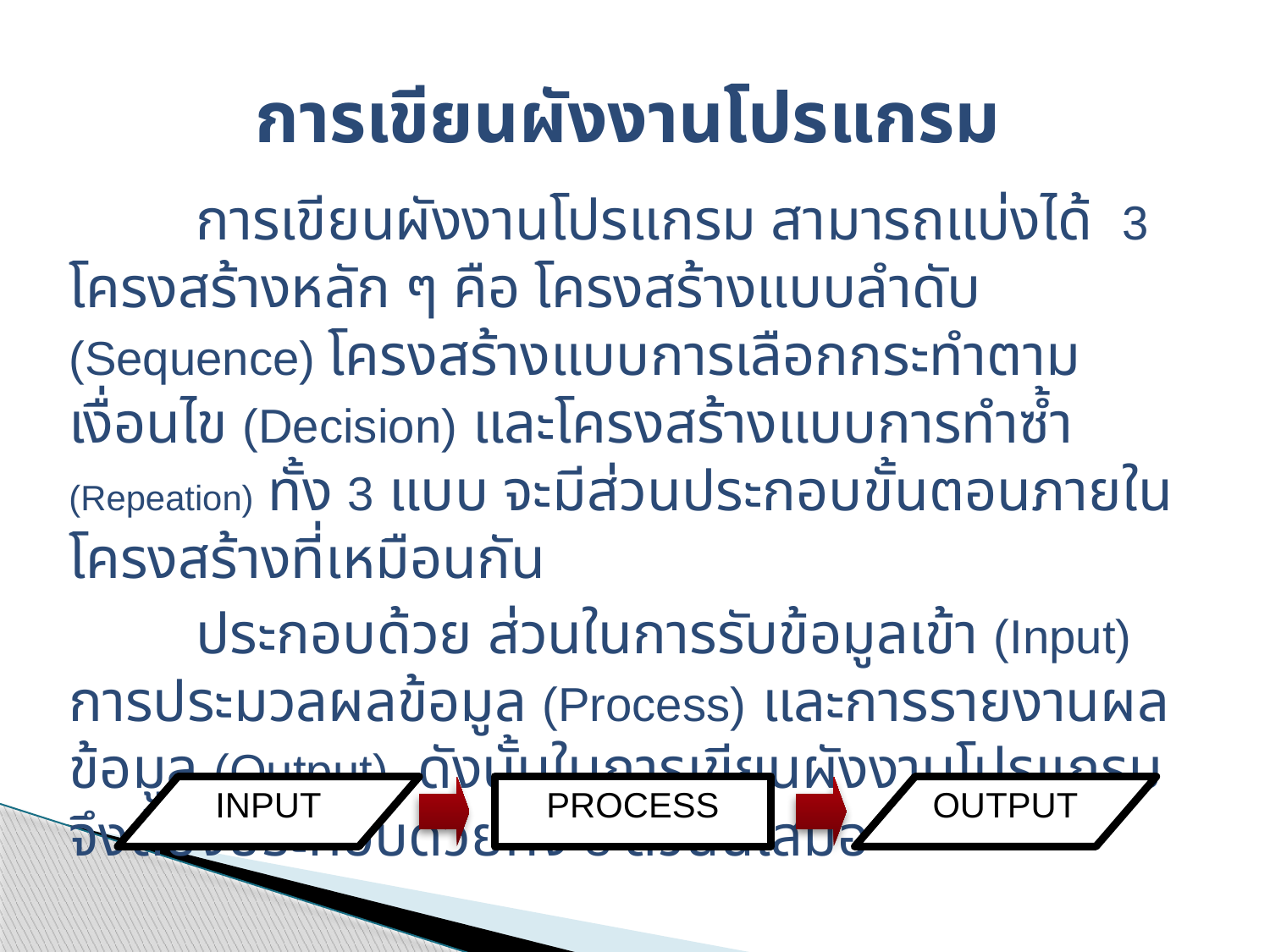

# การเขียนผังงานโปรแกรม
	การเขียนผังงานโปรแกรม สามารถแบ่งได้  3 โครงสร้างหลัก ๆ คือ โครงสร้างแบบลำดับ (Sequence) โครงสร้างแบบการเลือกกระทำตามเงื่อนไข (Decision) และโครงสร้างแบบการทำซ้ำ (Repeation) ทั้ง 3 แบบ จะมีส่วนประกอบขั้นตอนภายในโครงสร้างที่เหมือนกัน
	ประกอบด้วย ส่วนในการรับข้อมูลเข้า (Input) การประมวลผลข้อมูล (Process) และการรายงานผลข้อมูล (Output)  ดังนั้นในการเขียนผังงานโปรแกรมจึงต้องประกอบด้วยทั้ง 3 ส่วนนี้เสมอ
INPUT

PROCESS

OUTPUT